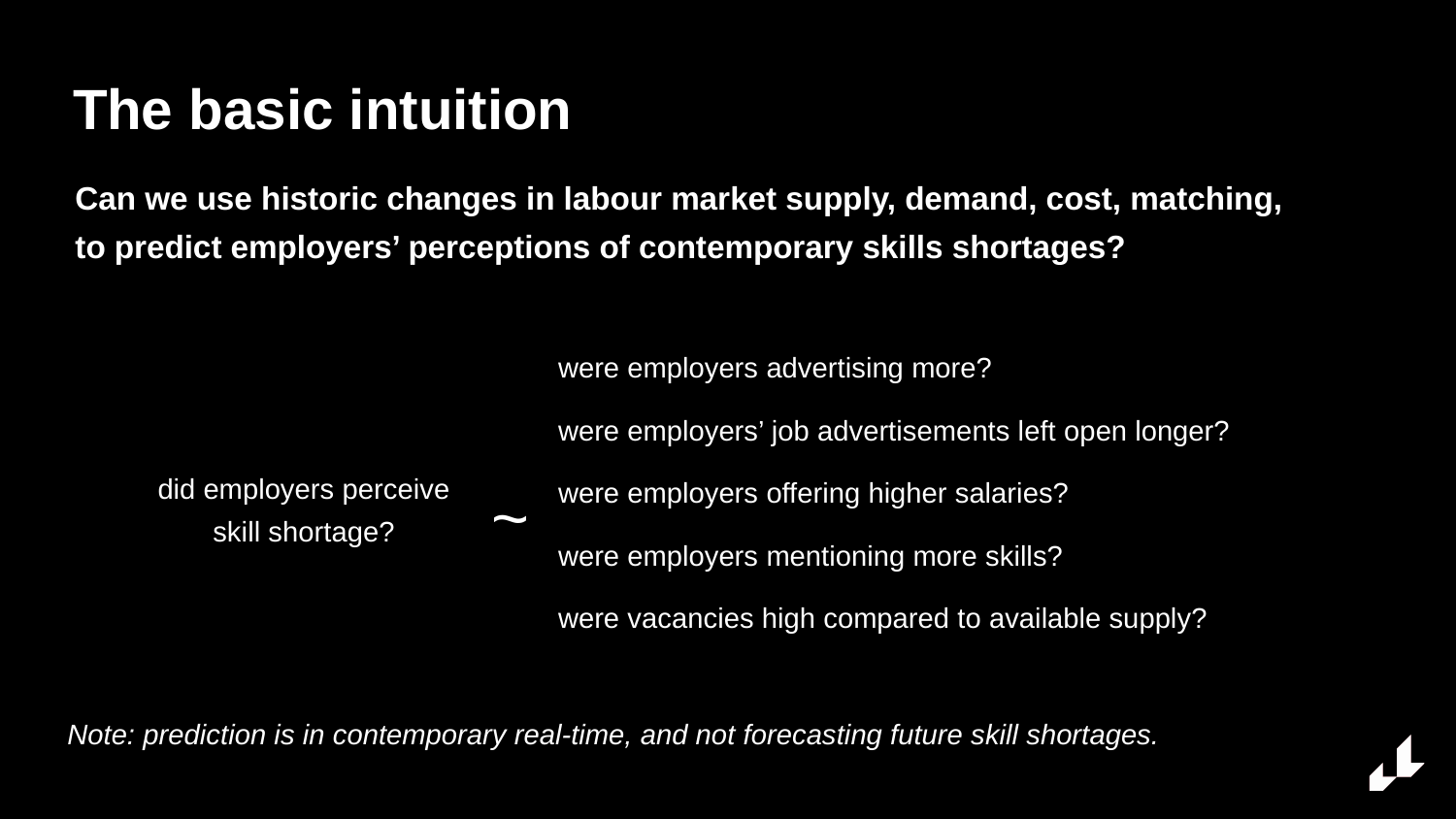

# The basic intuition
Can we use historic changes in labour market supply, demand, cost, matching, to predict employers’ perceptions of contemporary skills shortages?
were employers advertising more?
were employers’ job advertisements left open longer?
were employers offering higher salaries?
were employers mentioning more skills?
were vacancies high compared to available supply?
did employers perceive skill shortage?
~
Note: prediction is in contemporary real-time, and not forecasting future skill shortages.